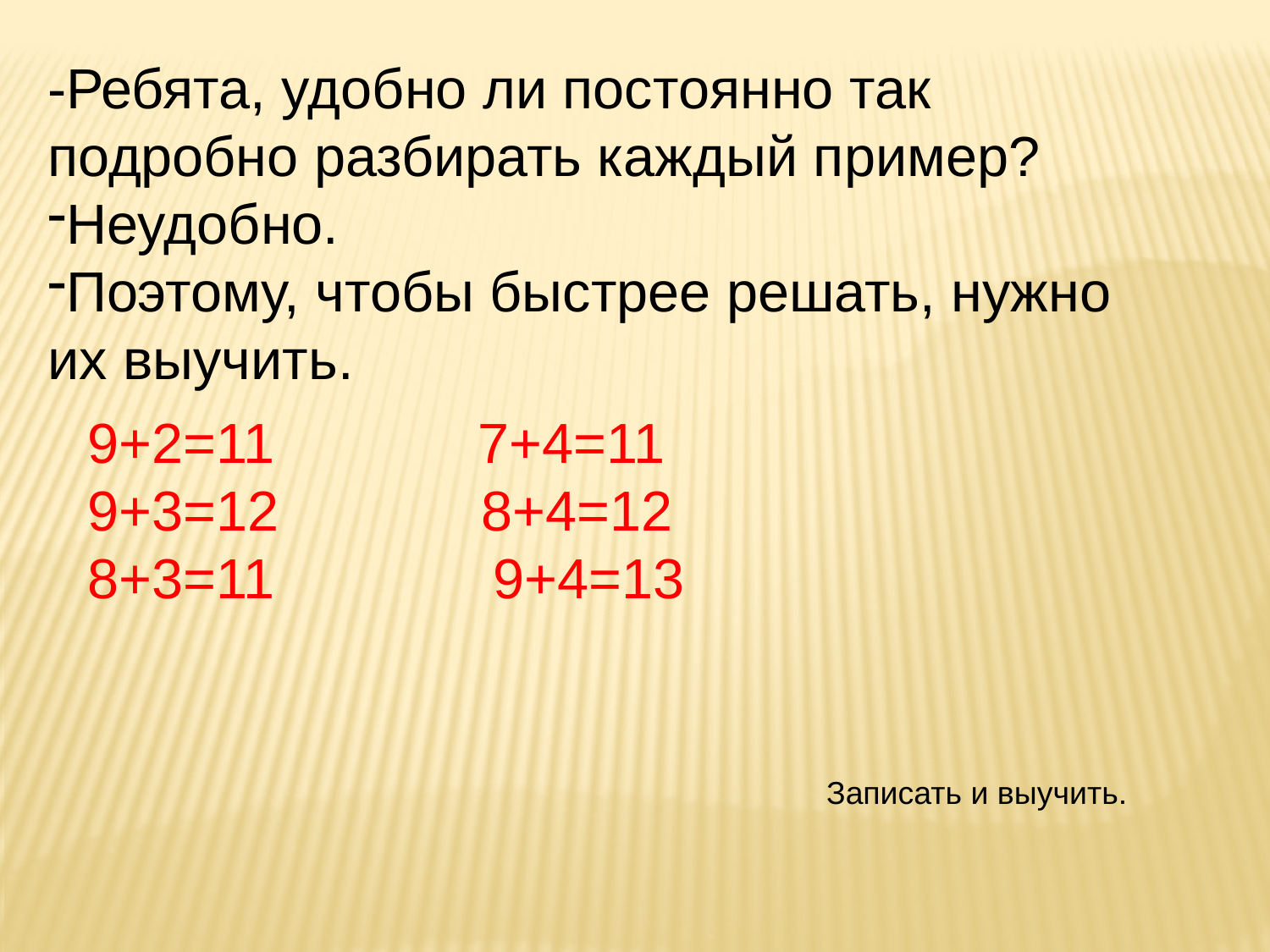

-Ребята, удобно ли постоянно так подробно разбирать каждый пример?
Неудобно.
Поэтому, чтобы быстрее решать, нужно их выучить.
9+2=11             7+4=11
9+3=12             8+4=12
8+3=11              9+4=13
Записать и выучить.